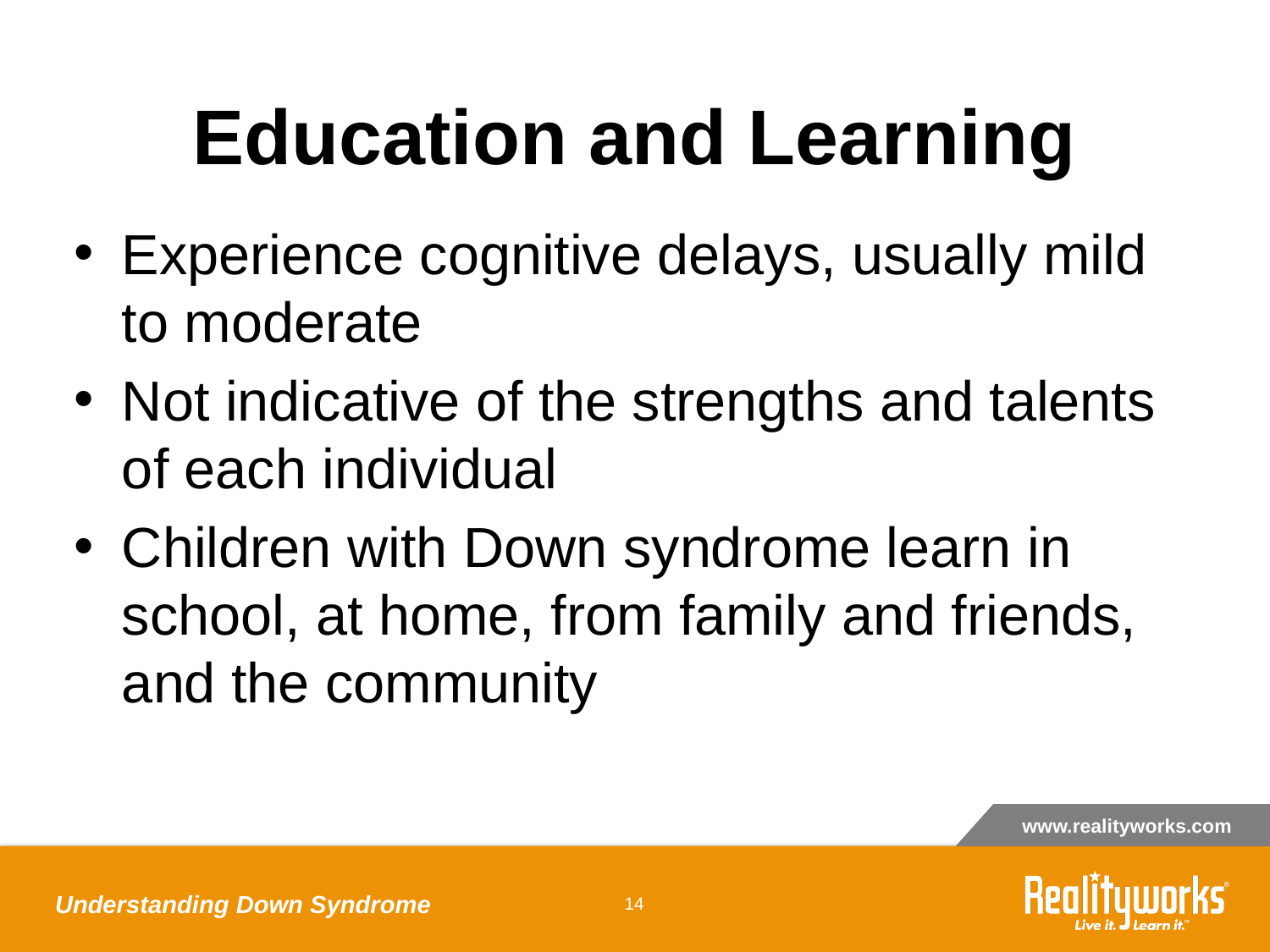

# Education and Learning
Experience cognitive delays, usually mild to moderate
Not indicative of the strengths and talents of each individual
Children with Down syndrome learn in school, at home, from family and friends, and the community
Understanding Down Syndrome
14